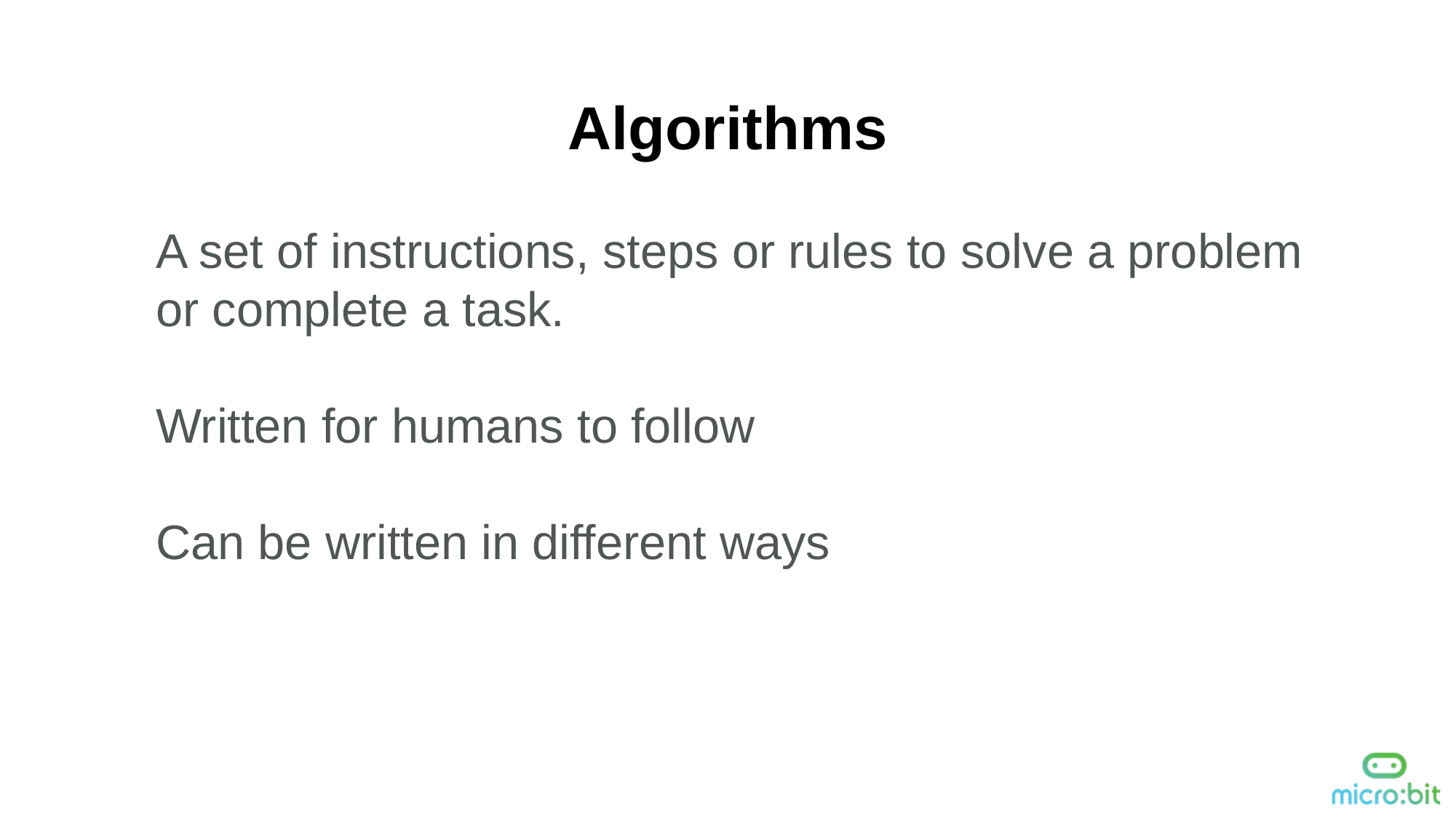

Algorithms

A set of instructions, steps or rules to solve a problem or complete a task.

Written for humans to follow

Can be written in different ways